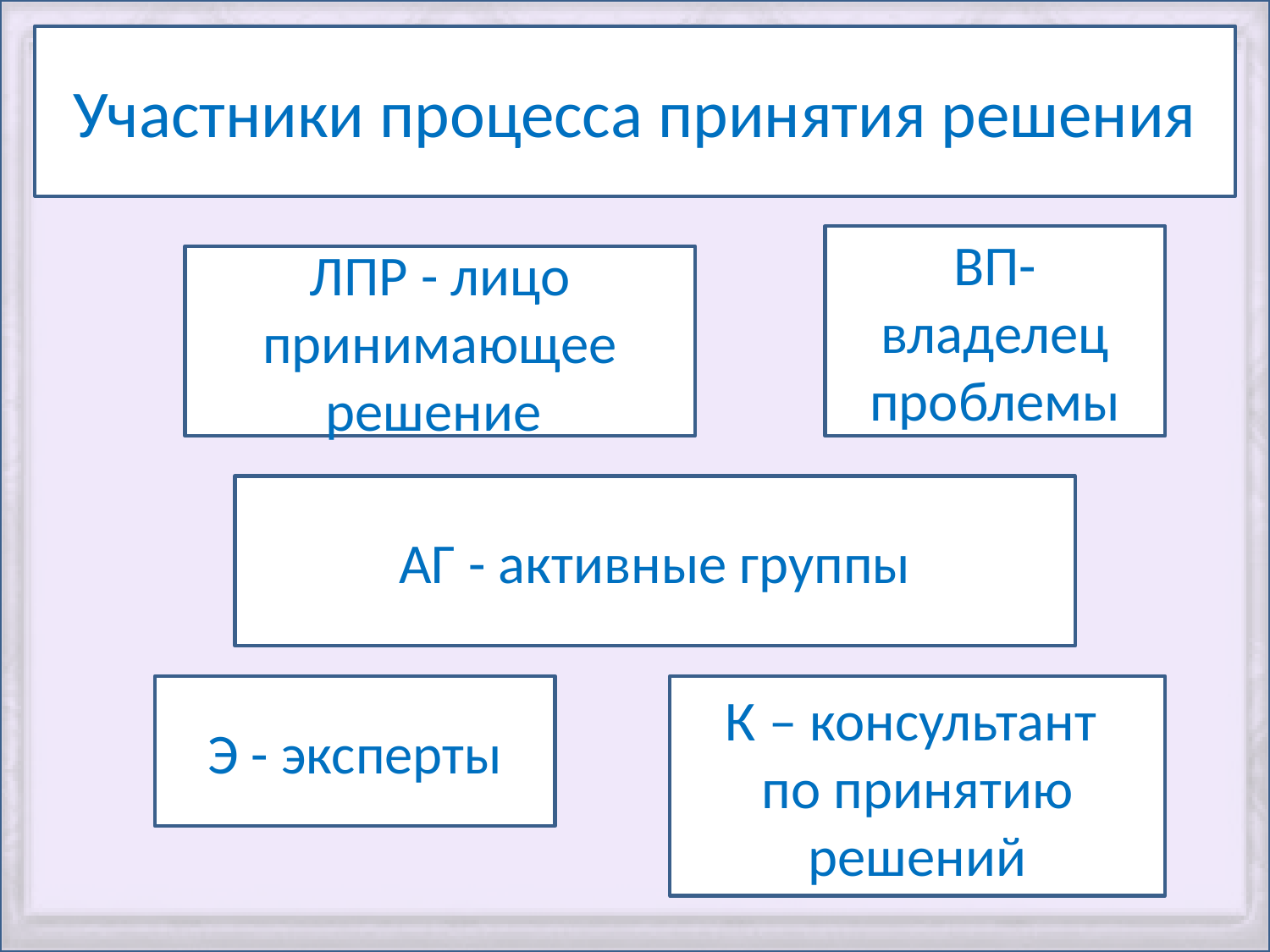

Участники процесса принятия решения
#
ВП- владелец проблемы
ЛПР - лицо принимающее решение
АГ - активные группы
Э - эксперты
К – консультант
по принятию решений